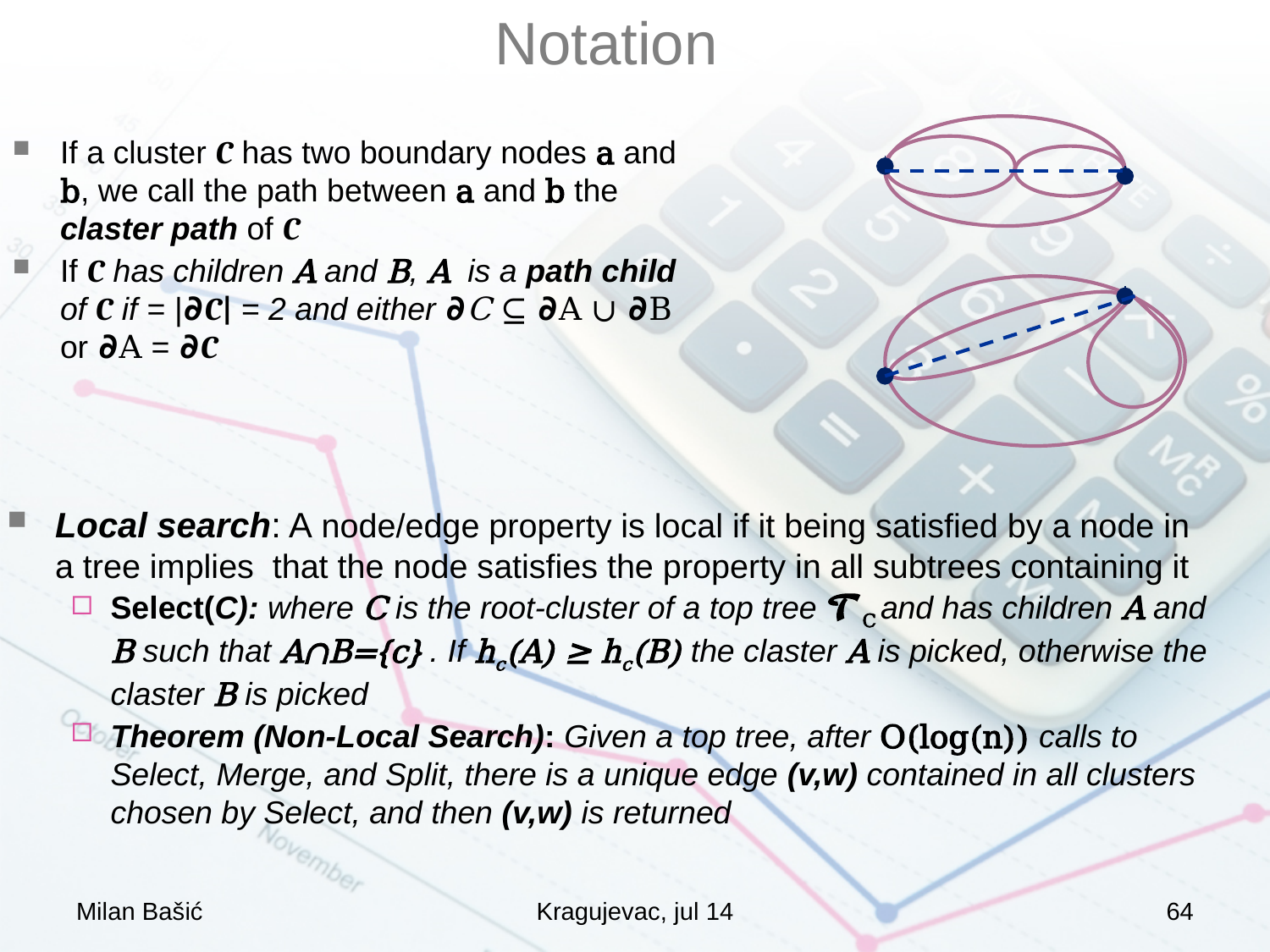

# Notation

If a cluster C has two boundary nodes a and b, we call the path between a and b the claster path of C
If C has children A and B, A  is a path child of C if = |𝟃C| = 2 and either 𝟃C ⊆ 𝟃A ∪ 𝟃B or 𝟃A = 𝟃C

Local search: A node/edge property is local if it being satisfied by a node in a tree implies  that the node satisfies the property in all subtrees containing it
Select(C): where C is the root-cluster of a top tree 𝓣C and has children A and B such that A∩B={c} . If hc(A) ≥ hc(B) the claster A is picked, otherwise the claster B is picked
Theorem (Non-Local Search): Given a top tree, after O(log(n)) calls to Select, Merge, and Split, there is a unique edge (v,w) contained in all clusters chosen by Select, and then (v,w) is returned

Milan Bašić
Kragujevac, jul 14
64